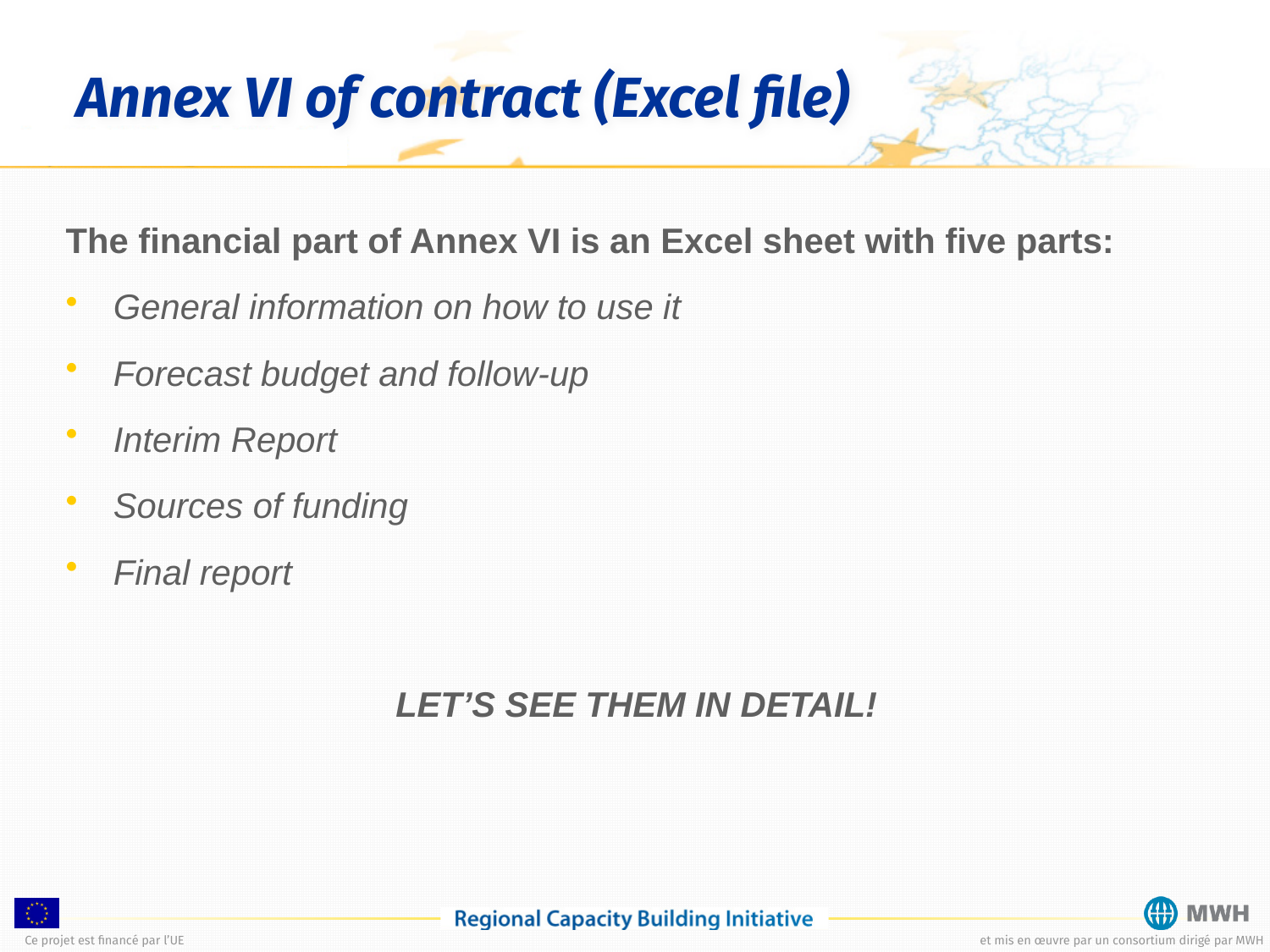

# Annex VI of contract (Excel file)
The financial part of Annex VI is an Excel sheet with five parts:
General information on how to use it
Forecast budget and follow-up
Interim Report
Sources of funding
Final report

LET’S SEE THEM IN DETAIL!